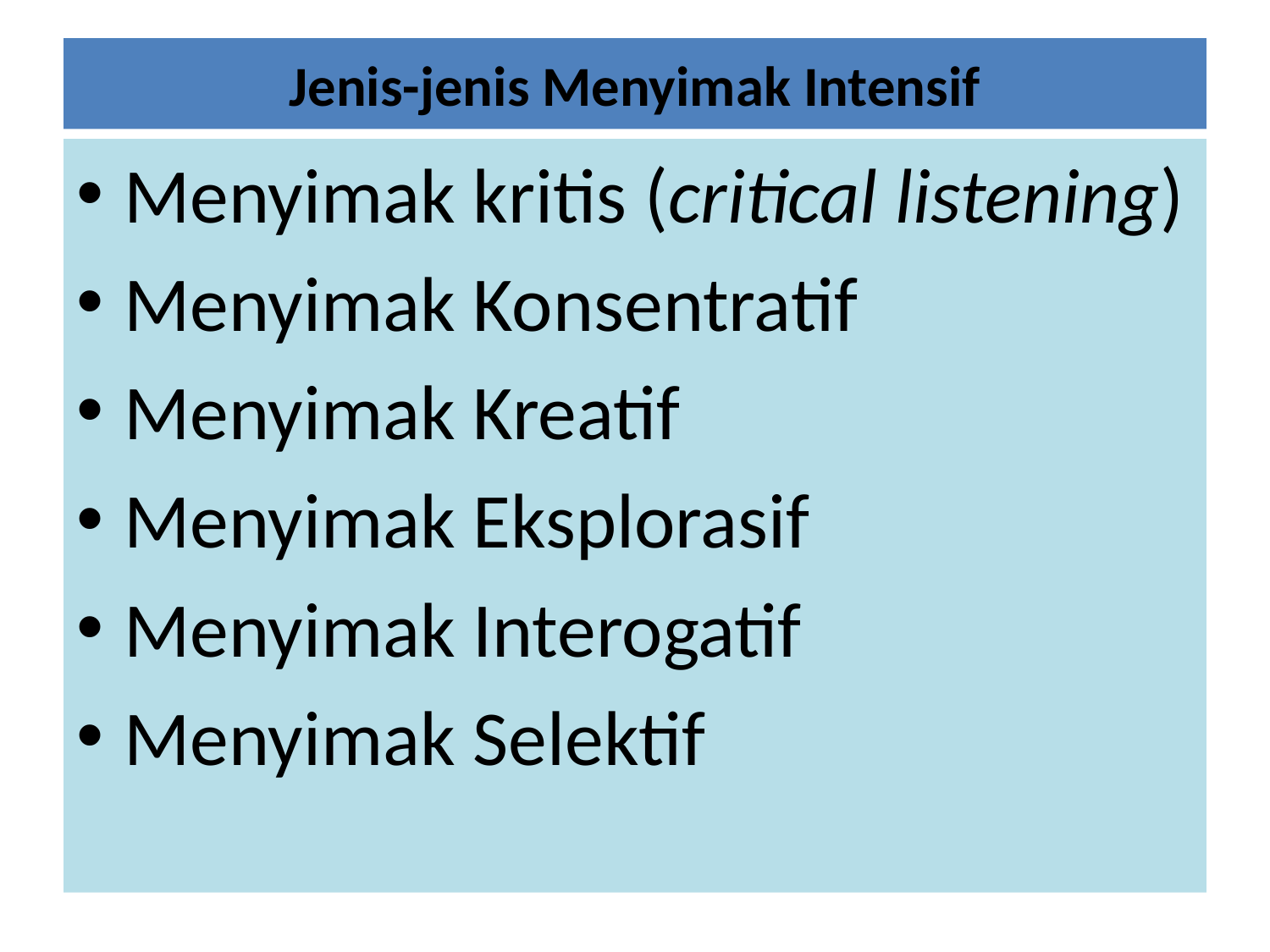

# Jenis-jenis Menyimak Intensif
Menyimak kritis (critical listening)
Menyimak Konsentratif
Menyimak Kreatif
Menyimak Eksplorasif
Menyimak Interogatif
Menyimak Selektif